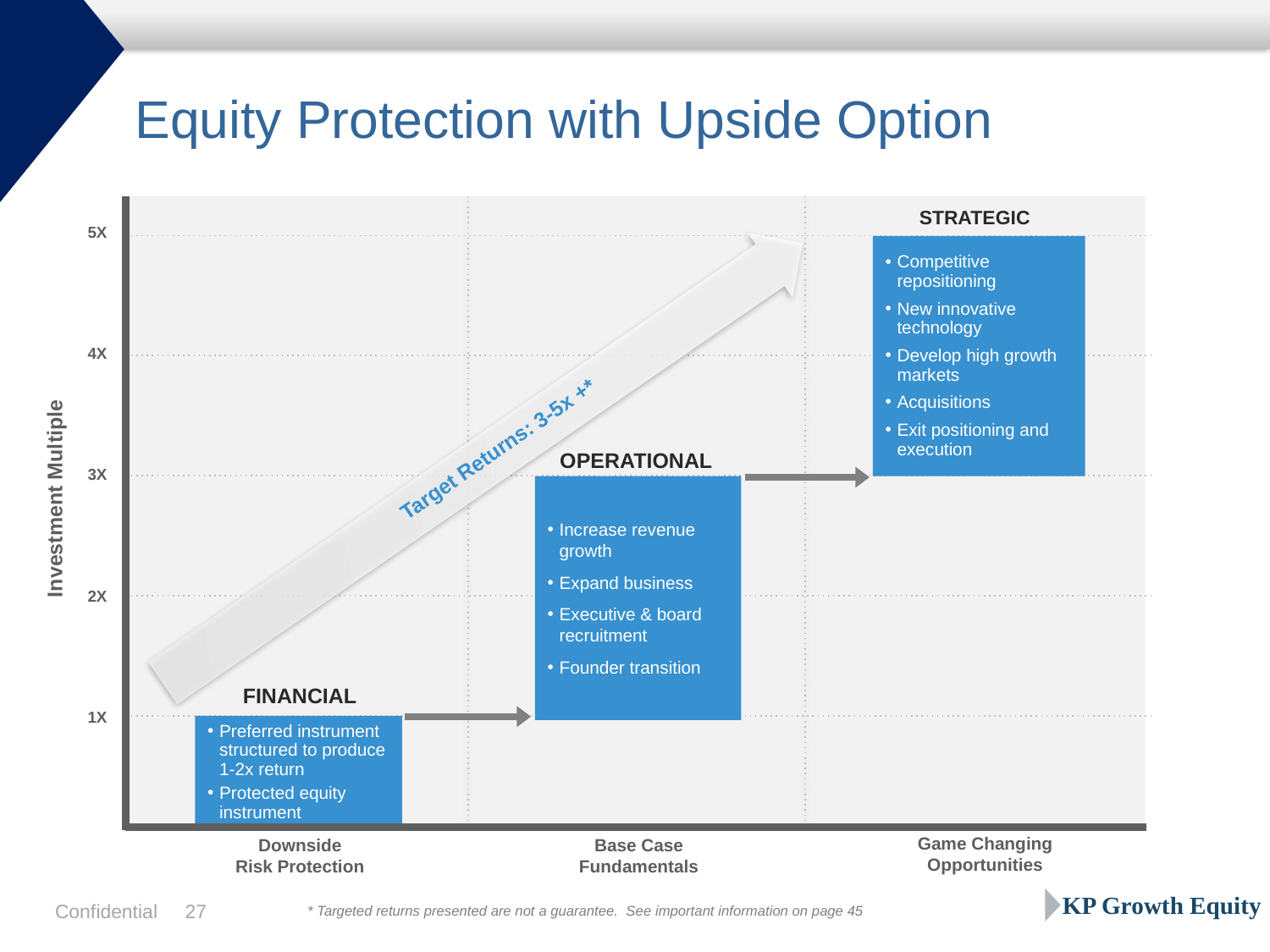

# Equity Protection with Upside Option

STRATEGIC
5X
Competitive repositioning
New innovative technology
Develop high growth markets
Acquisitions
Exit positioning and execution
4X

Target Returns: 3-5x +*
OPERATIONAL
3X
Increase revenue growth
Expand business
Executive & board recruitment
Founder transition
Investment Multiple
2X
FINANCIAL
1X
Preferred instrument structured to produce 1-2x return
Protected equity instrument
Game Changing
Opportunities
Downside
Risk Protection
Base Case
Fundamentals

KP Growth Equity
* Targeted returns presented are not a guarantee.  See important information on page 45
Confidential
27